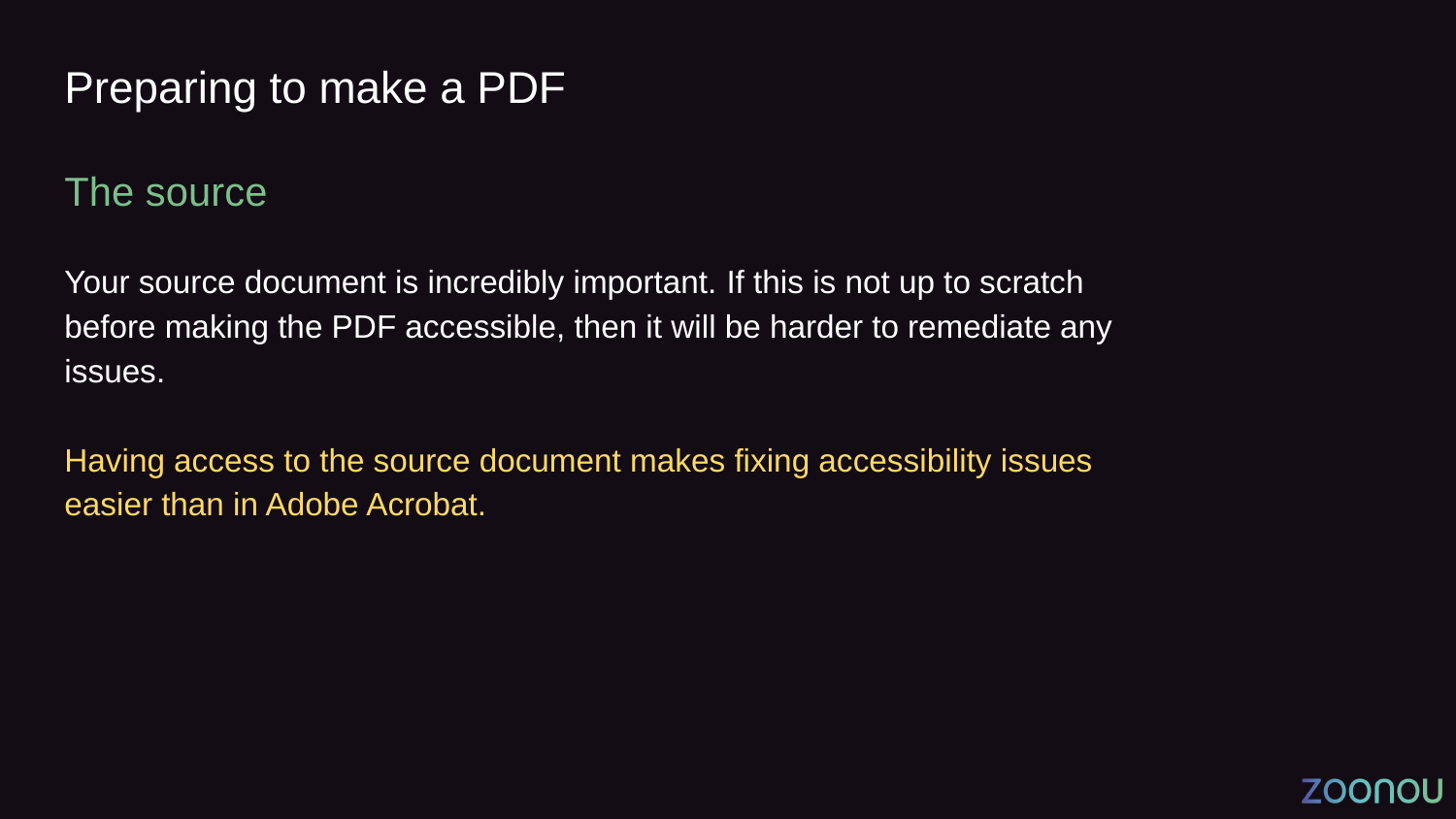

# Preparing to make a PDF

The source
Your source document is incredibly important. If this is not up to scratch before making the PDF accessible, then it will be harder to remediate any issues.

Having access to the source document makes fixing accessibility issues easier than in Adobe Acrobat.